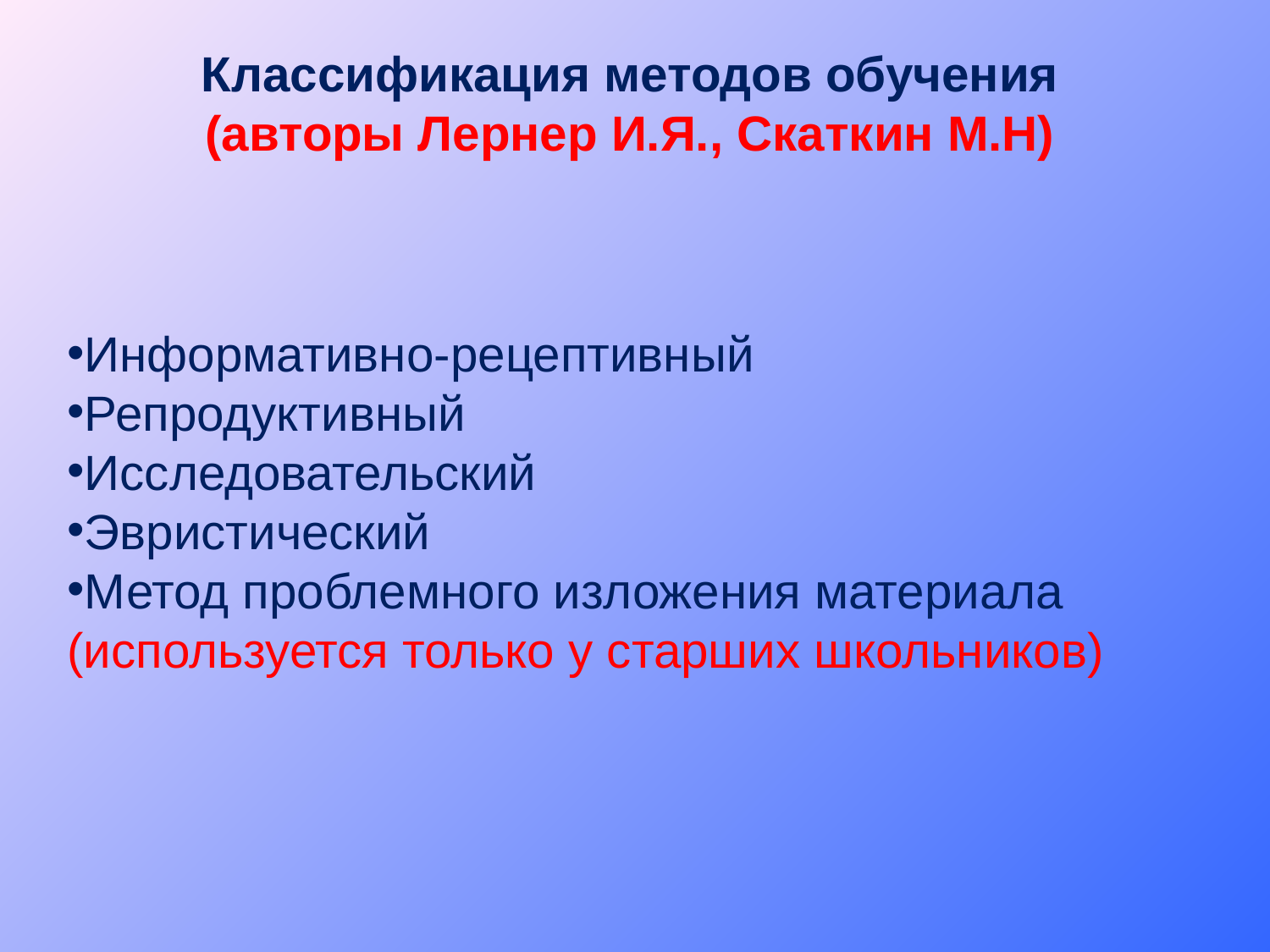

Классификация методов обучения
(авторы Лернер И.Я., Скаткин М.Н)
Информативно-рецептивный
Репродуктивный
Исследовательский
Эвристический
Метод проблемного изложения материала (используется только у старших школьников)